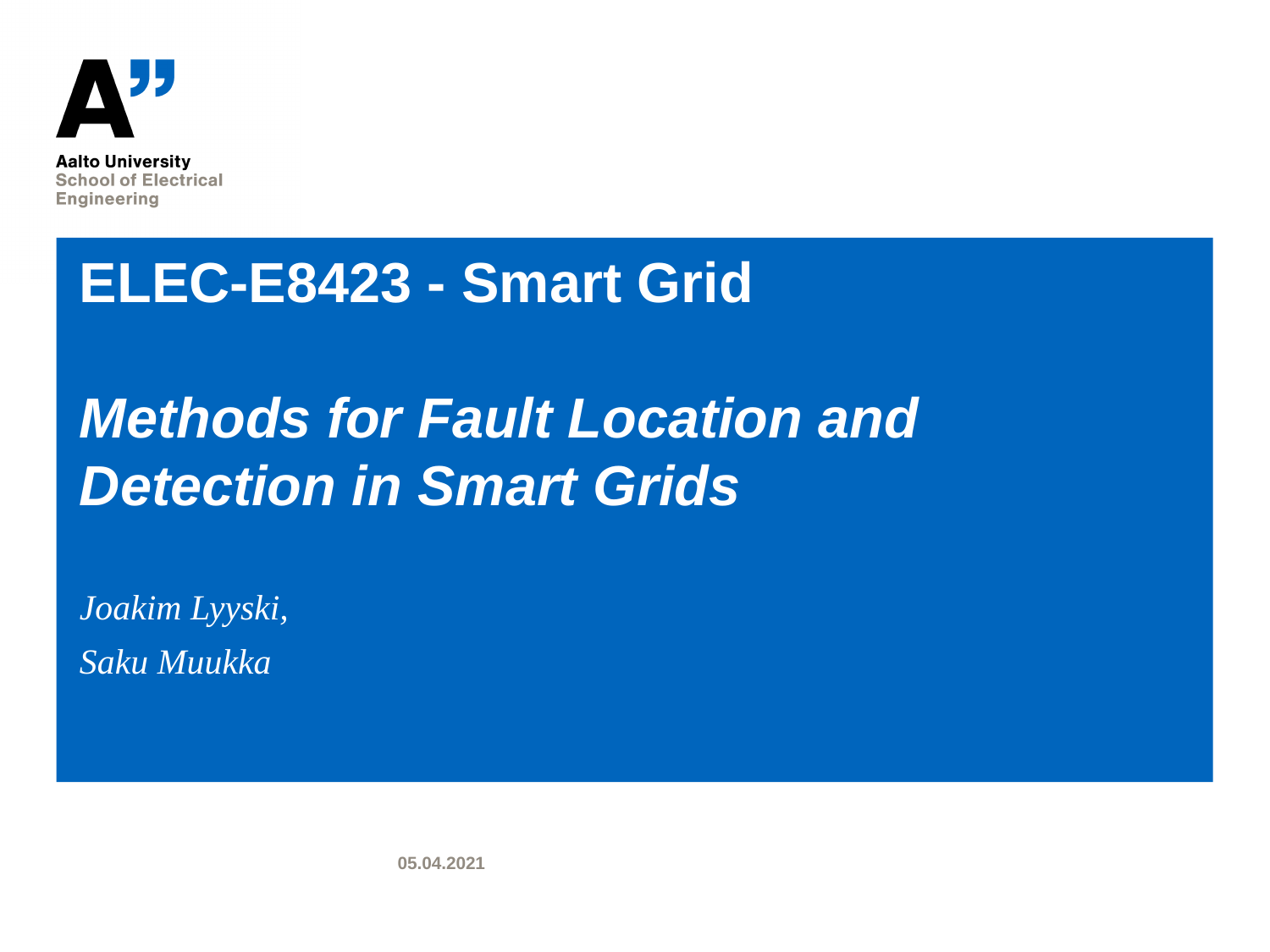

# ELEC-E8423 - Smart Grid Methods for Fault Location and Detection in Smart Grids
Joakim Lyyski,
Saku Muukka

05.04.2021